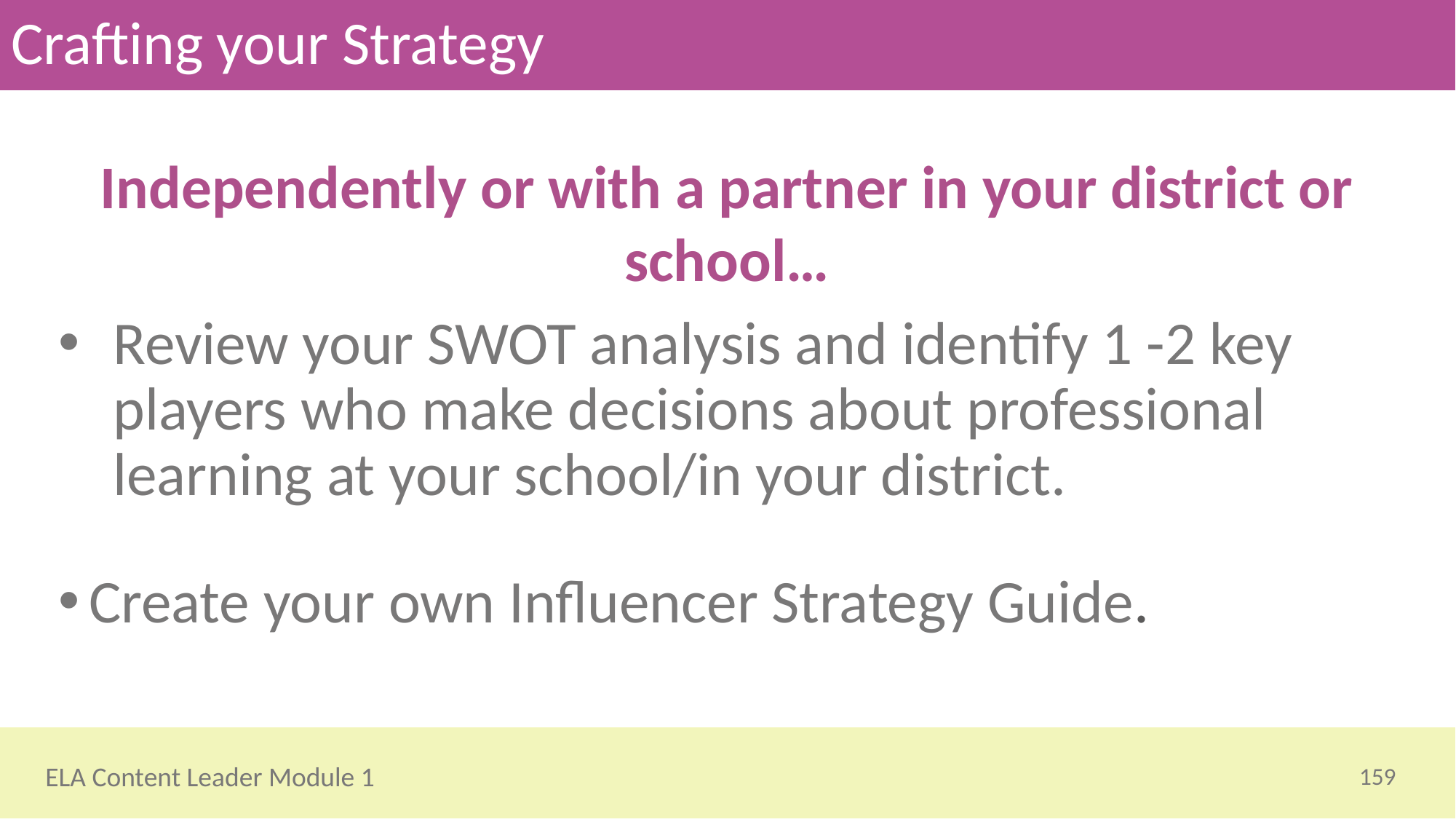

# Crafting your Strategy
Independently or with a partner in your district or school…
Review your SWOT analysis and identify 1 -2 key players who make decisions about professional learning at your school/in your district.

Create your own Influencer Strategy Guide.

159